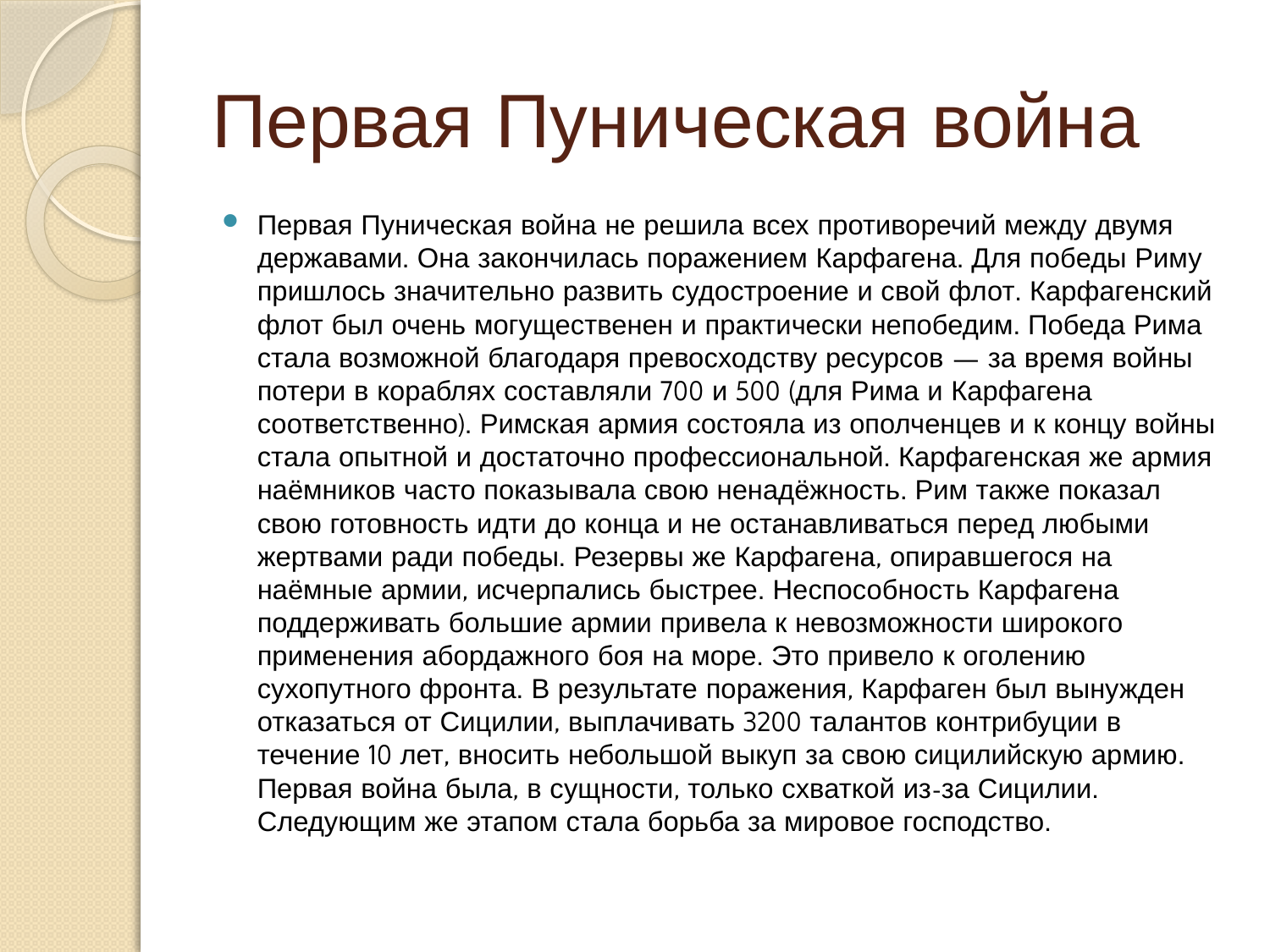

# Первая Пуническая война
Первая Пуническая война не решила всех противоречий между двумя державами. Она закончилась поражением Карфагена. Для победы Риму пришлось значительно развить судостроение и свой флот. Карфагенский флот был очень могущественен и практически непобедим. Победа Рима стала возможной благодаря превосходству ресурсов — за время войны потери в кораблях составляли 700 и 500 (для Рима и Карфагена соответственно). Римская армия состояла из ополченцев и к концу войны стала опытной и достаточно профессиональной. Карфагенская же армия наёмников часто показывала свою ненадёжность. Рим также показал свою готовность идти до конца и не останавливаться перед любыми жертвами ради победы. Резервы же Карфагена, опиравшегося на наёмные армии, исчерпались быстрее. Неспособность Карфагена поддерживать большие армии привела к невозможности широкого применения абордажного боя на море. Это привело к оголению сухопутного фронта. В результате поражения, Карфаген был вынужден отказаться от Сицилии, выплачивать 3200 талантов контрибуции в течение 10 лет, вносить небольшой выкуп за свою сицилийскую армию. Первая война была, в сущности, только схваткой из-за Сицилии. Следующим же этапом стала борьба за мировое господство.